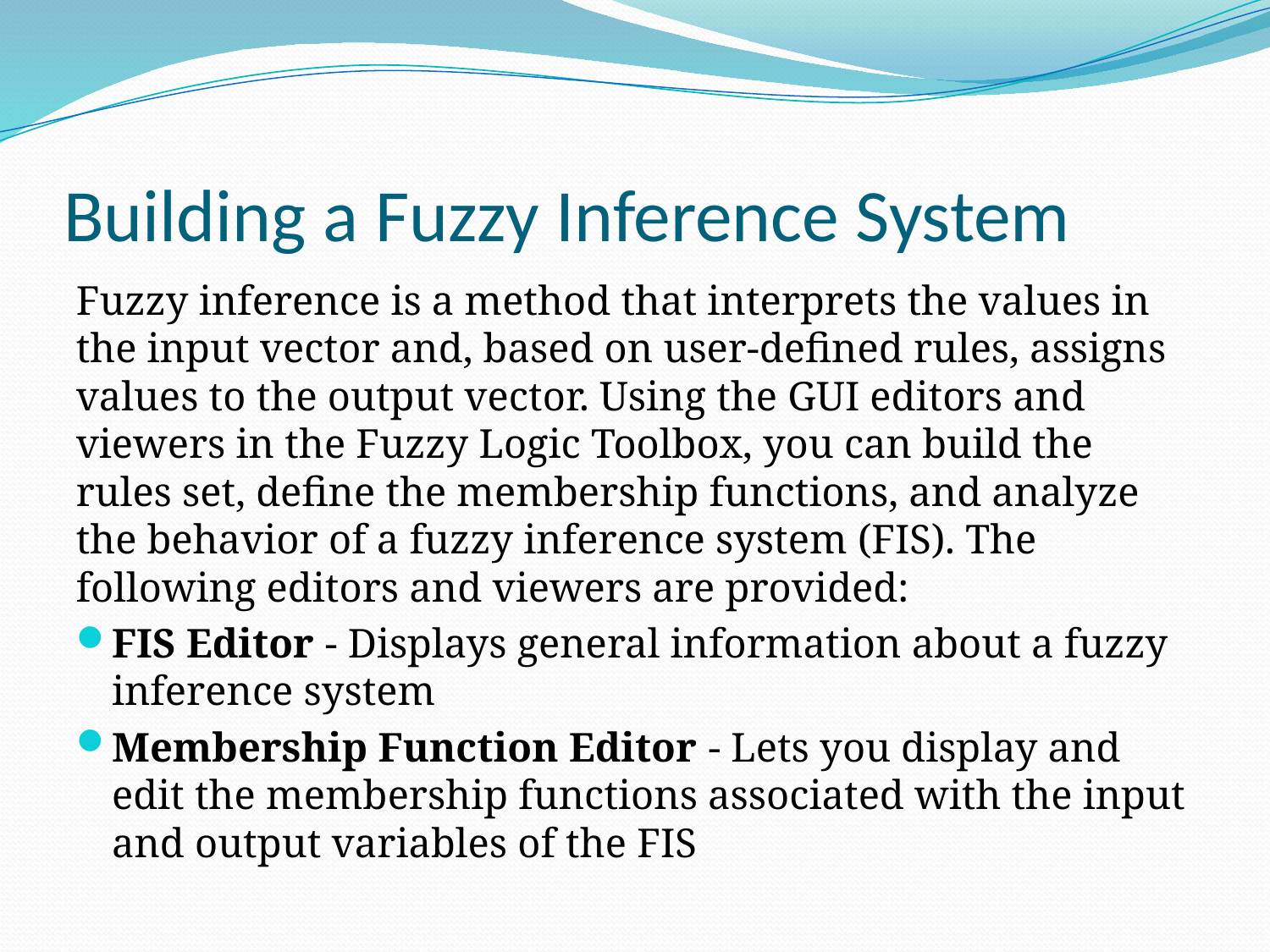

# Building a Fuzzy Inference System
Fuzzy inference is a method that interprets the values in the input vector and, based on user-defined rules, assigns values to the output vector. Using the GUI editors and viewers in the Fuzzy Logic Toolbox, you can build the rules set, define the membership functions, and analyze the behavior of a fuzzy inference system (FIS). The following editors and viewers are provided:
FIS Editor - Displays general information about a fuzzy inference system
Membership Function Editor - Lets you display and edit the membership functions associated with the input and output variables of the FIS